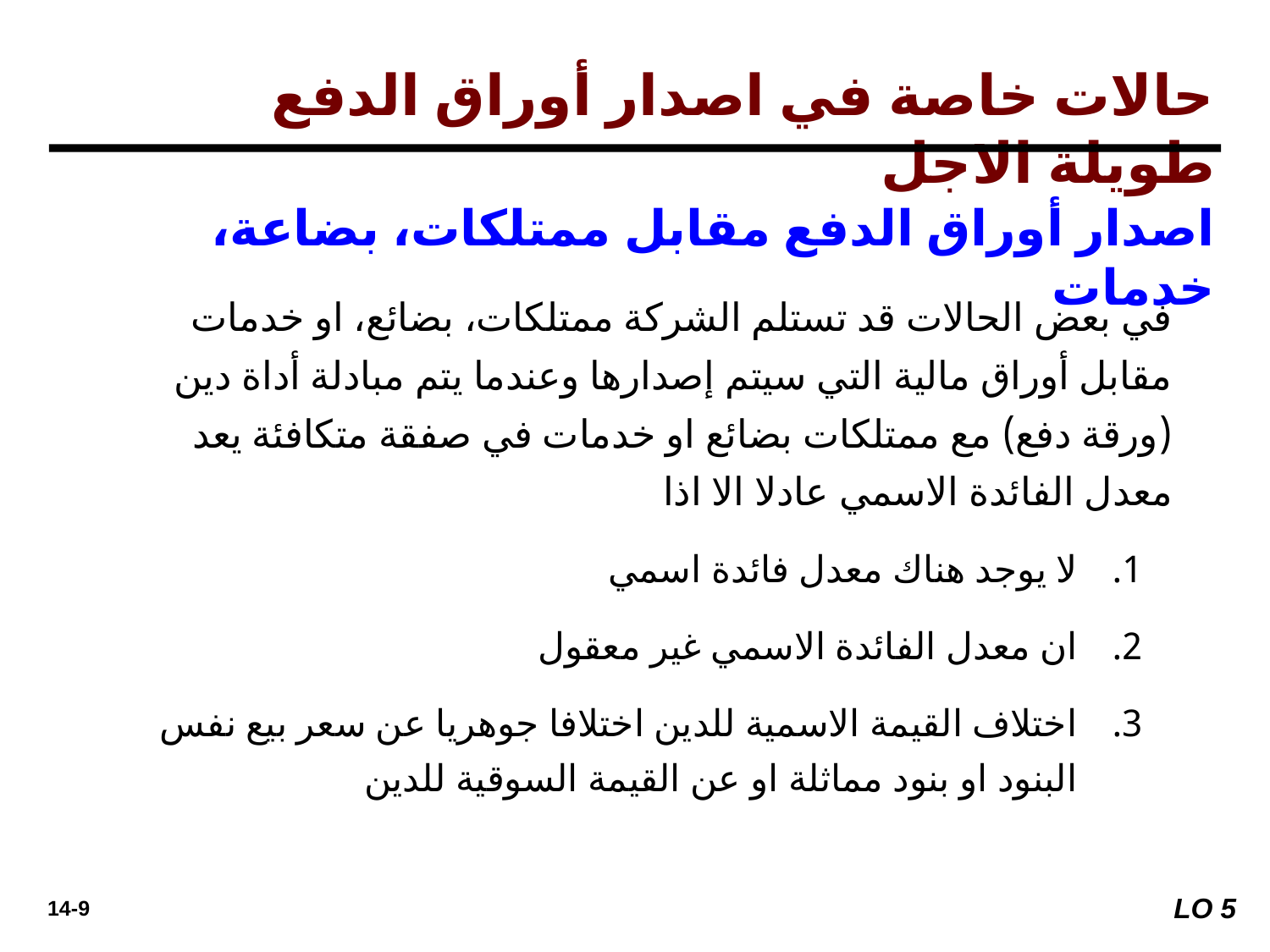

حالات خاصة في اصدار أوراق الدفع طويلة الاجل

اصدار أوراق الدفع مقابل ممتلكات، بضاعة، خدمات
في بعض الحالات قد تستلم الشركة ممتلكات، بضائع، او خدمات مقابل أوراق مالية التي سيتم إصدارها وعندما يتم مبادلة أداة دين (ورقة دفع) مع ممتلكات بضائع او خدمات في صفقة متكافئة يعد معدل الفائدة الاسمي عادلا الا اذا
لا يوجد هناك معدل فائدة اسمي
ان معدل الفائدة الاسمي غير معقول
اختلاف القيمة الاسمية للدين اختلافا جوهريا عن سعر بيع نفس البنود او بنود مماثلة او عن القيمة السوقية للدين
LO 5